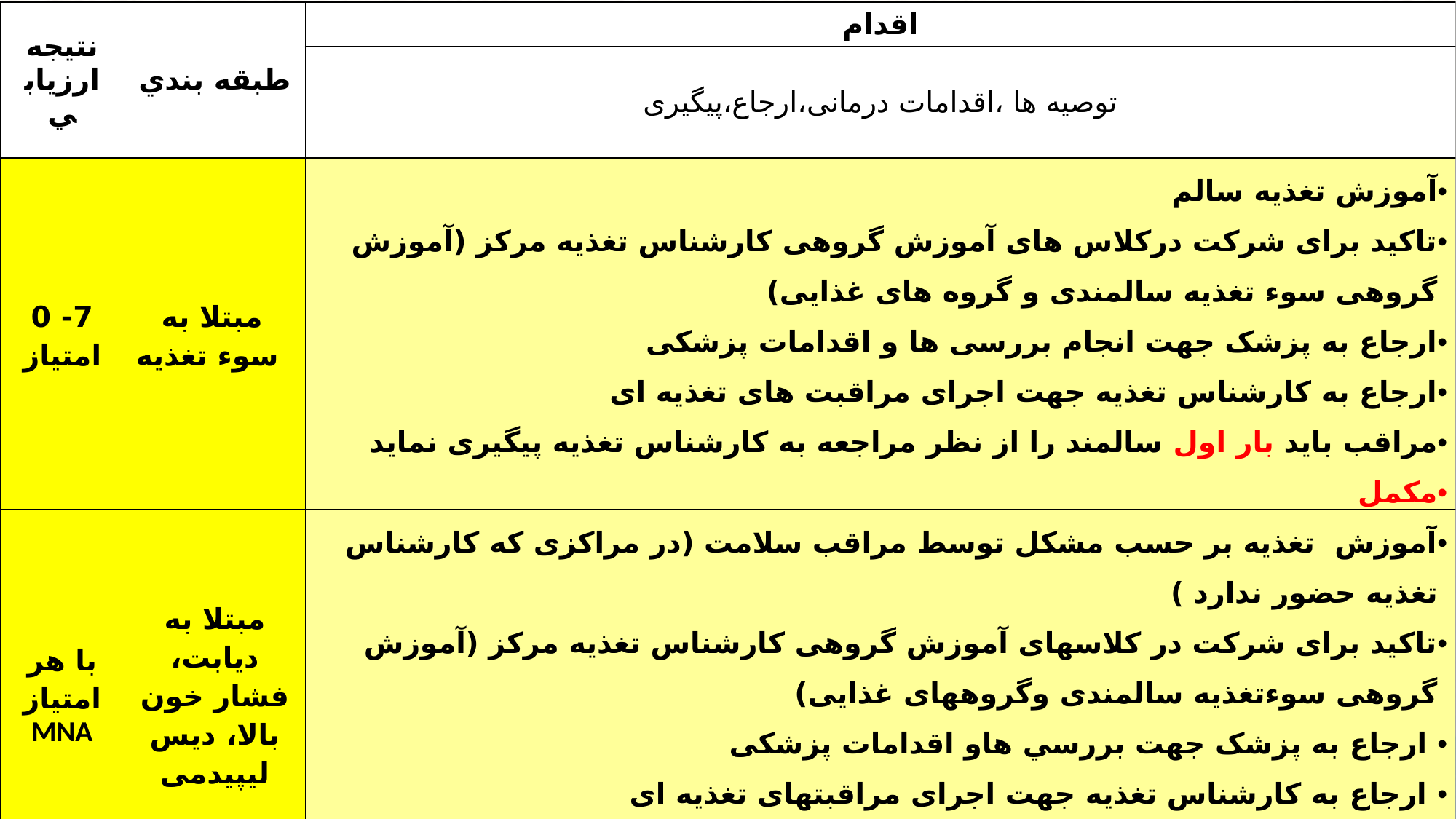

| نتيجه ارزيابي | طبقه بندي | اقدام |
| --- | --- | --- |
|  |  | توصیه ها ،اقدامات درمانی،ارجاع،پیگیری |
| 7- 0 امتياز | مبتلا به سوء تغذيه | آموزش تغذیه سالم تاکید برای شرکت درکلاس های آموزش گروهی کارشناس تغذیه مرکز (آموزش گروهی سوء تغذیه سالمندی و گروه های غذایی) ارجاع به پزشک جهت انجام بررسی ها و اقدامات پزشکی ارجاع به کارشناس تغذیه جهت اجرای مراقبت های تغذیه ای مراقب باید بار اول سالمند را از نظر مراجعه به کارشناس تغذیه پیگیری نماید مکمل |
| با هر امتیاز MNA | مبتلا به دیابت، فشار خون بالا، دیس لیپیدمی | آموزش تغذیه بر حسب مشکل توسط مراقب سلامت (در مراکزی که کارشناس تغذیه حضور ندارد ) تاکید برای شرکت در کلاسهای آموزش گروهی کارشناس تغذیه مرکز (آموزش گروهی سوءتغذیه سالمندی وگروههای غذایی) ارجاع به پزشک جهت بررسي هاو اقدامات پزشکی ارجاع به کارشناس تغذيه جهت اجرای مراقبتهای تغذیه ای مراقب باید بار اول سالمند را از نظر مراجعه به کارشناس تغذیه پیگیری نماید مکمل |